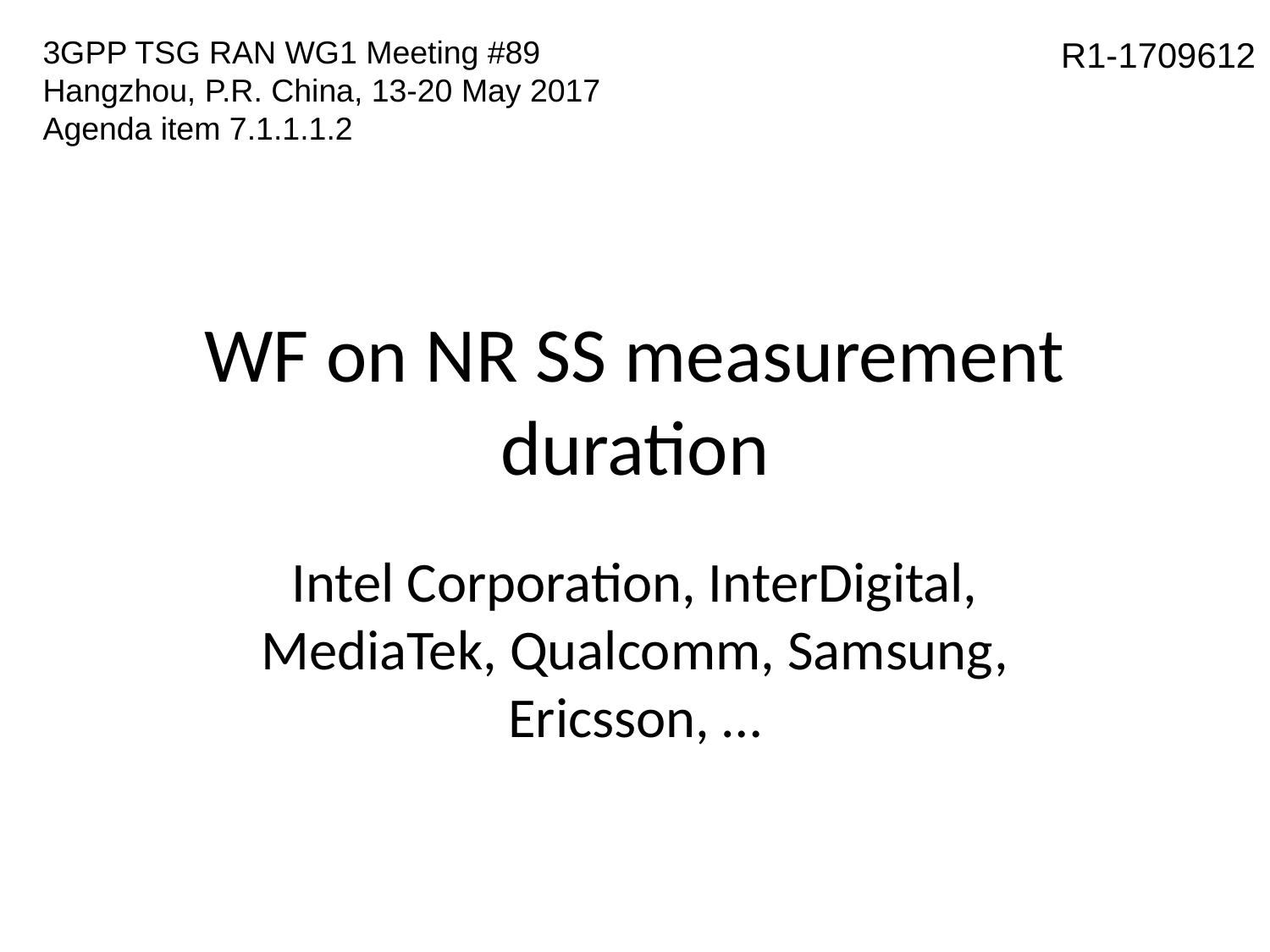

3GPP TSG RAN WG1 Meeting #89
Hangzhou, P.R. China, 13-20 May 2017
Agenda item 7.1.1.1.2
R1-1709612
# WF on NR SS measurement duration
Intel Corporation, InterDigital, MediaTek, Qualcomm, Samsung, Ericsson, …